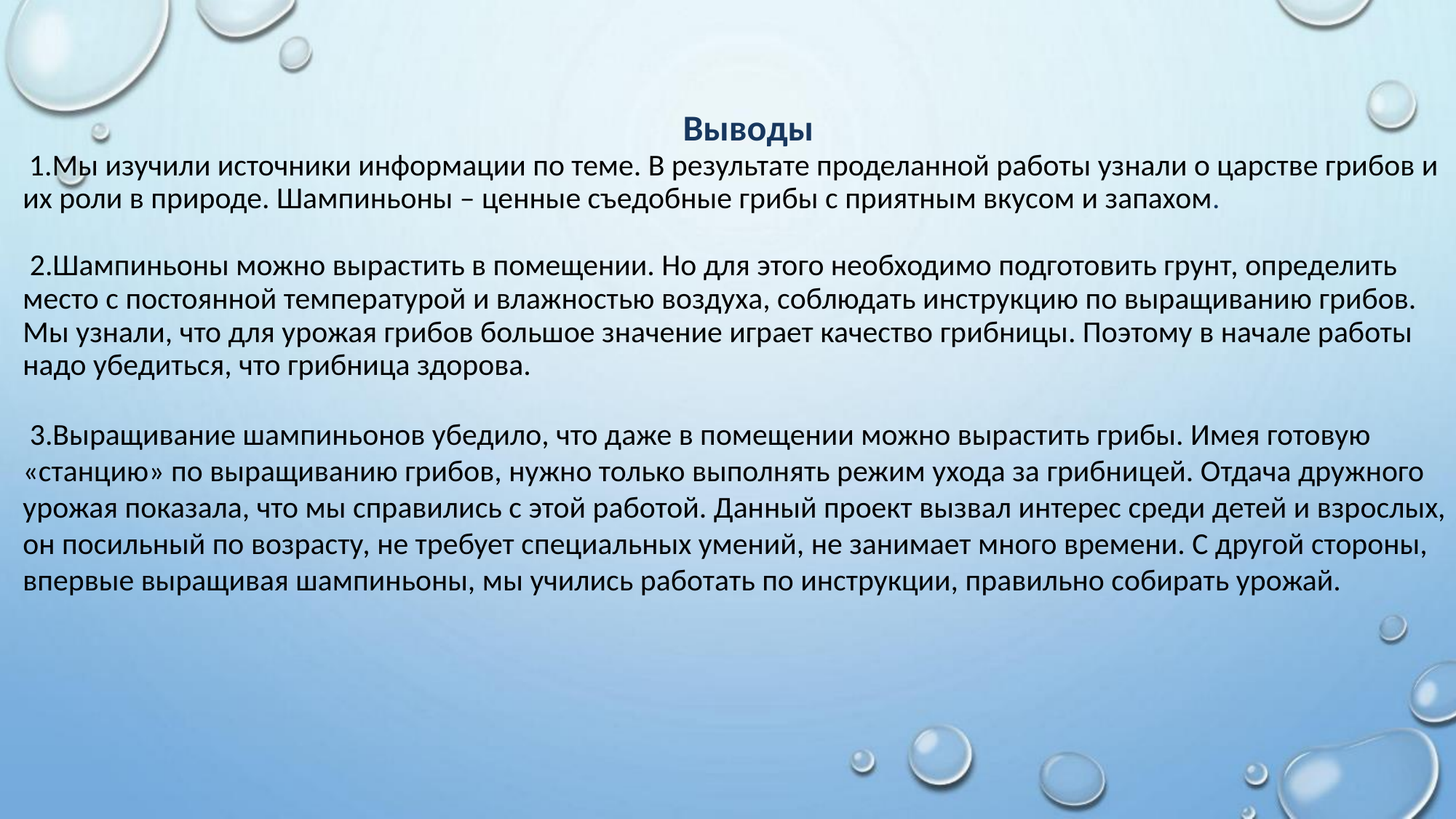

Выводы
 1.Мы изучили источники информации по теме. В результате проделанной работы узнали о царстве грибов и их роли в природе. Шампиньоны – ценные съедобные грибы с приятным вкусом и запахом.

 2.Шампиньоны можно вырастить в помещении. Но для этого необходимо подготовить грунт, определить место с постоянной температурой и влажностью воздуха, соблюдать инструкцию по выращиванию грибов. Мы узнали, что для урожая грибов большое значение играет качество грибницы. Поэтому в начале работы надо убедиться, что грибница здорова.

 3.Выращивание шампиньонов убедило, что даже в помещении можно вырастить грибы. Имея готовую «станцию» по выращиванию грибов, нужно только выполнять режим ухода за грибницей. Отдача дружного урожая показала, что мы справились с этой работой. Данный проект вызвал интерес среди детей и взрослых, он посильный по возрасту, не требует специальных умений, не занимает много времени. С другой стороны, впервые выращивая шампиньоны, мы учились работать по инструкции, правильно собирать урожай.